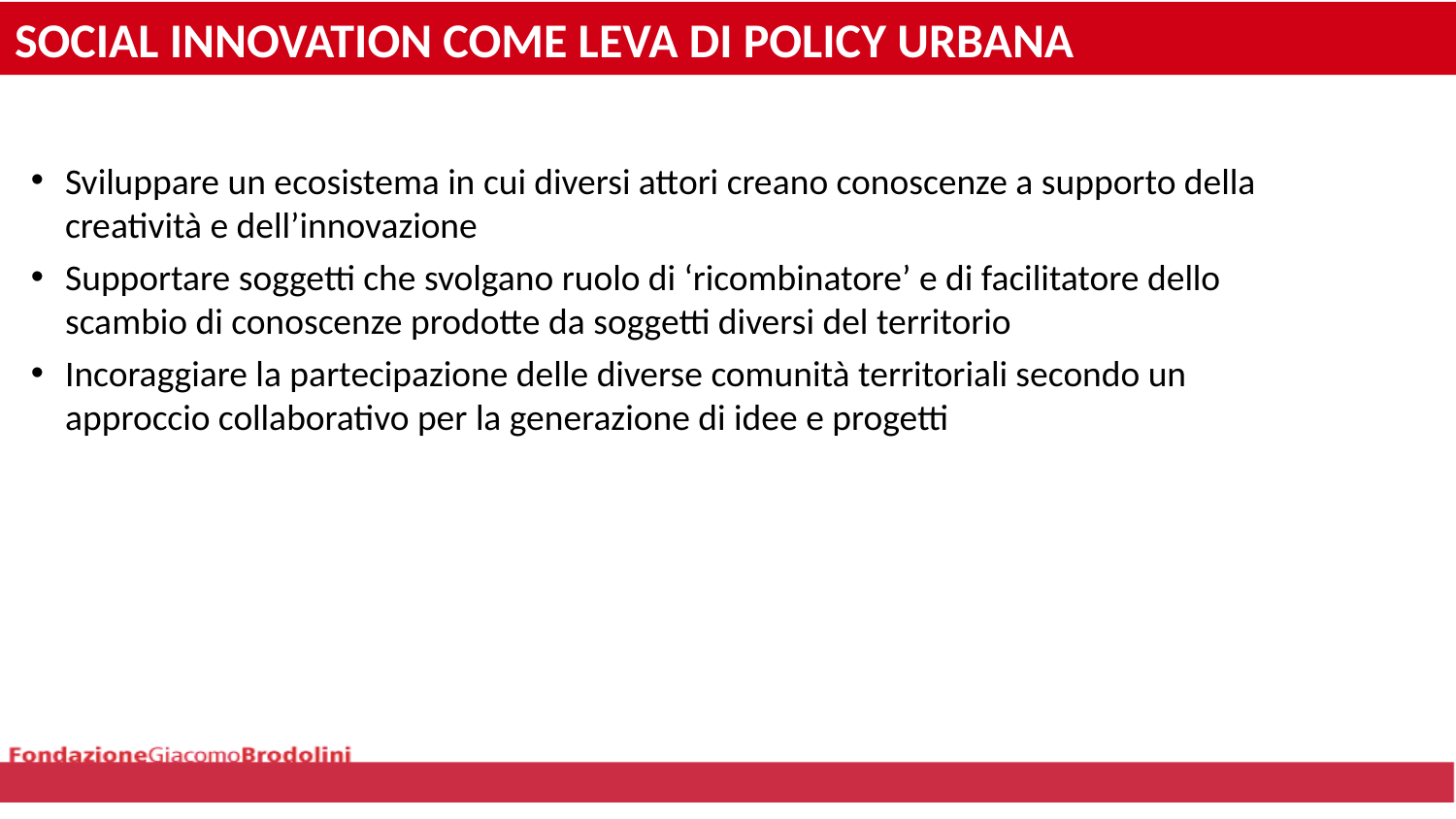

# SOCIAL INNOVATION COME LEVA DI POLICY URBANA
Sviluppare un ecosistema in cui diversi attori creano conoscenze a supporto della creatività e dell’innovazione
Supportare soggetti che svolgano ruolo di ‘ricombinatore’ e di facilitatore dello scambio di conoscenze prodotte da soggetti diversi del territorio
Incoraggiare la partecipazione delle diverse comunità territoriali secondo un approccio collaborativo per la generazione di idee e progetti